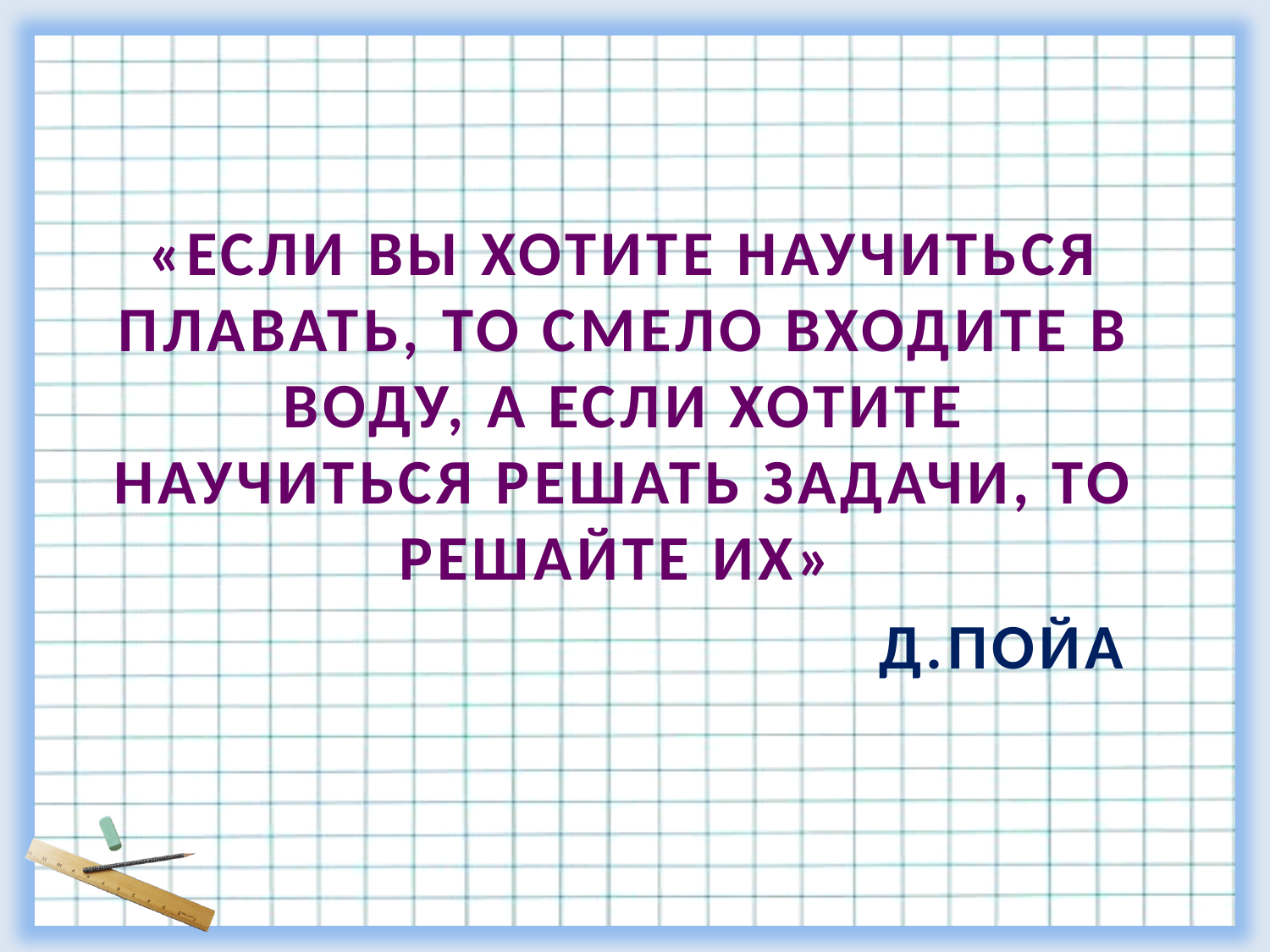

«Если вы хотите научиться плавать, то смело входите в воду, а если хотите научиться решать задачи, то решайте их»
Д.Пойа